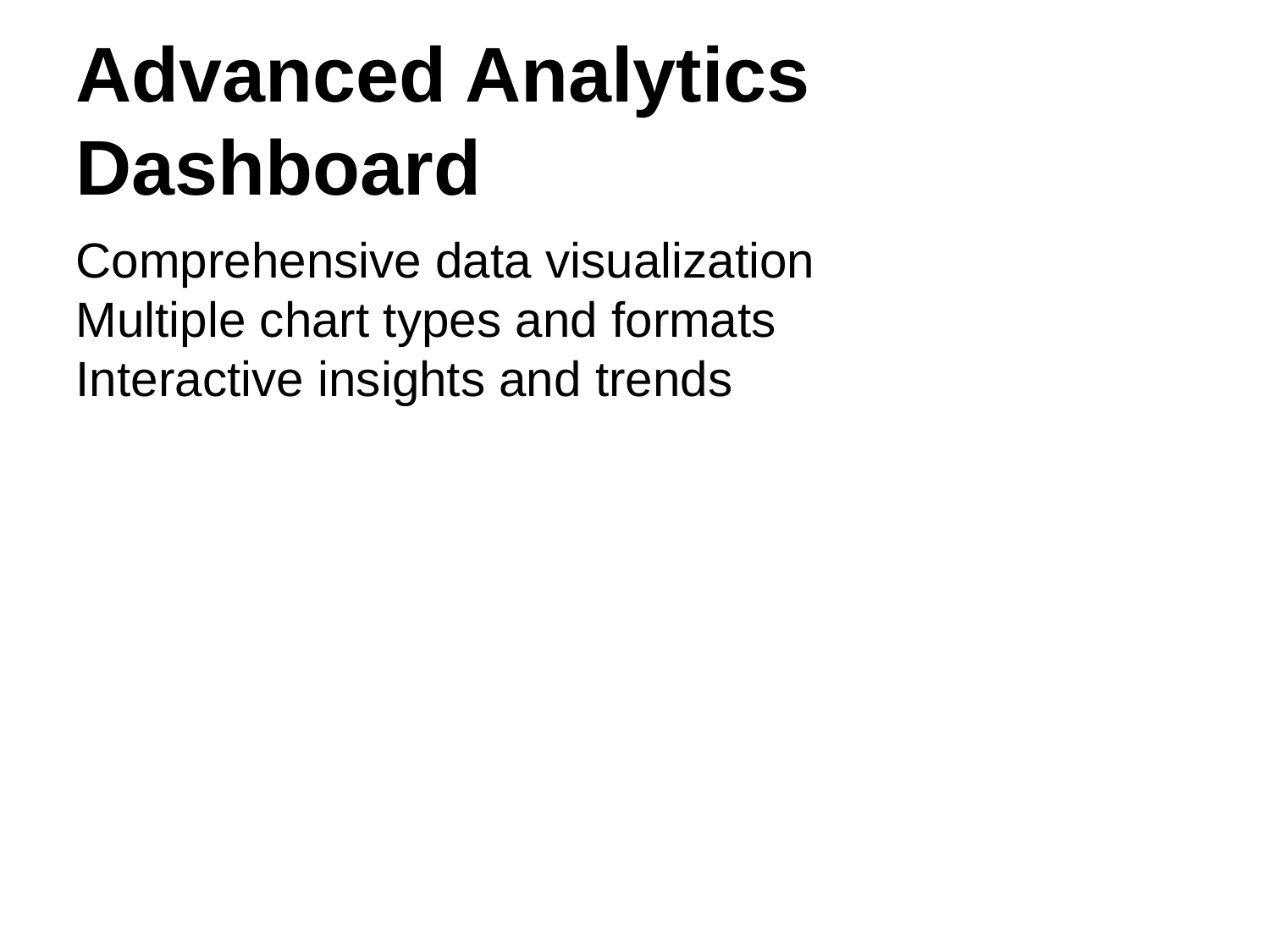

Advanced Analytics Dashboard
Comprehensive data visualization
Multiple chart types and formats
Interactive insights and trends